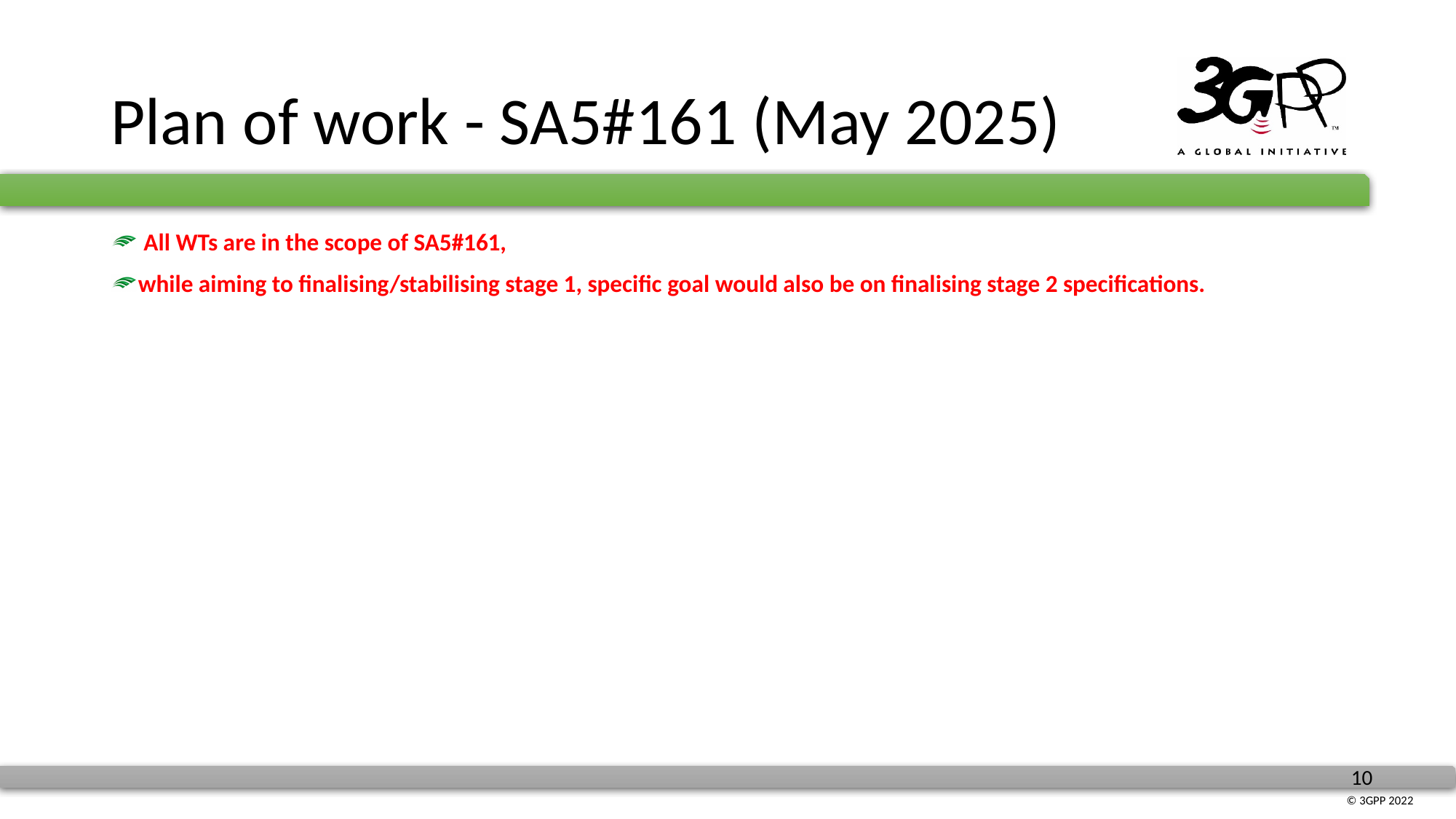

# Plan of work - SA5#161 (May 2025)
 All WTs are in the scope of SA5#161,
while aiming to finalising/stabilising stage 1, specific goal would also be on finalising stage 2 specifications.